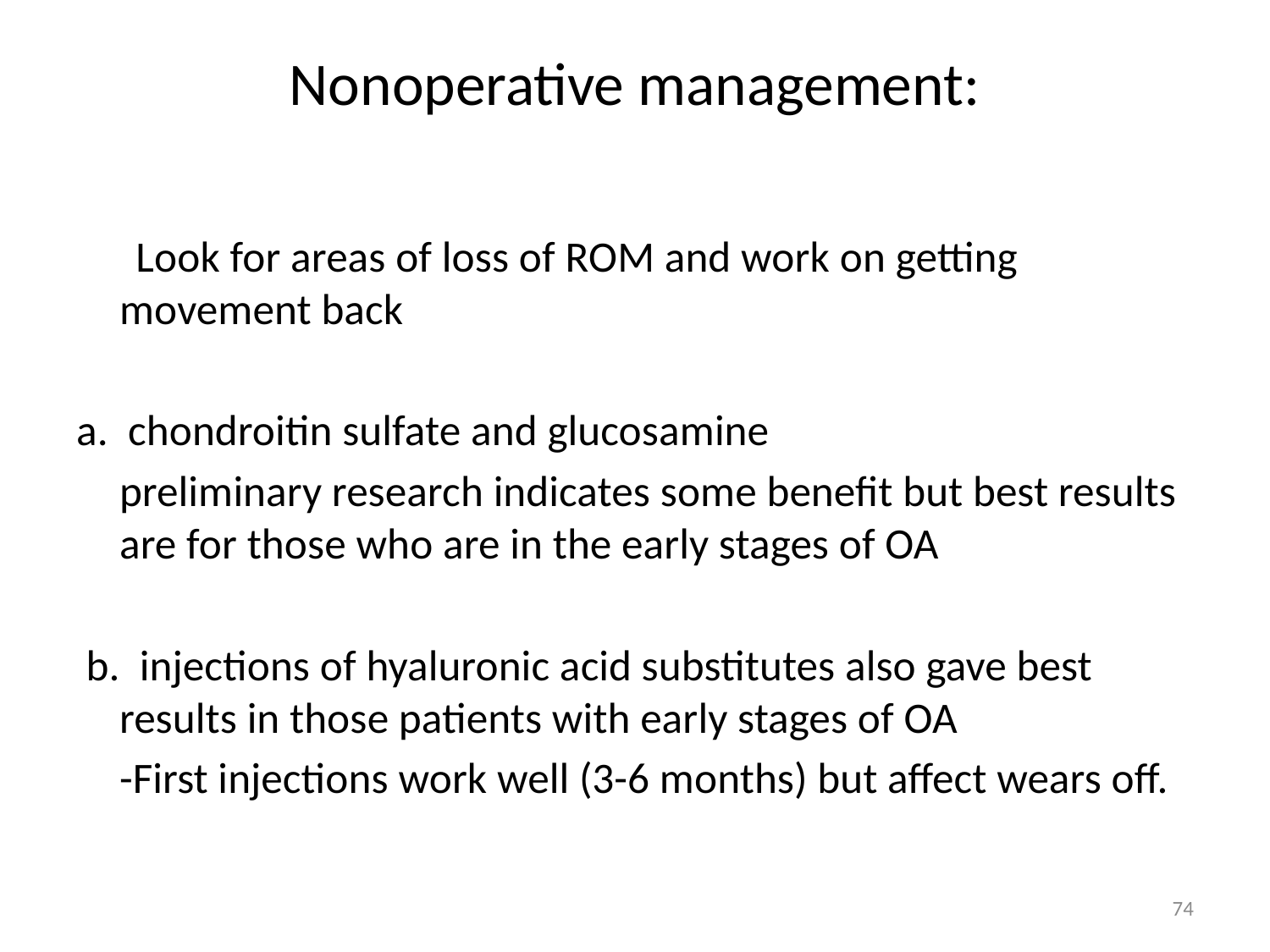

# Nonoperative management:
      Look for areas of loss of ROM and work on getting movement back

a.  chondroitin sulfate and glucosamine
	preliminary research indicates some benefit but best results are for those who are in the early stages of OA

 b.  injections of hyaluronic acid substitutes also gave best results in those patients with early stages of OA
	-First injections work well (3-6 months) but affect wears off.

74